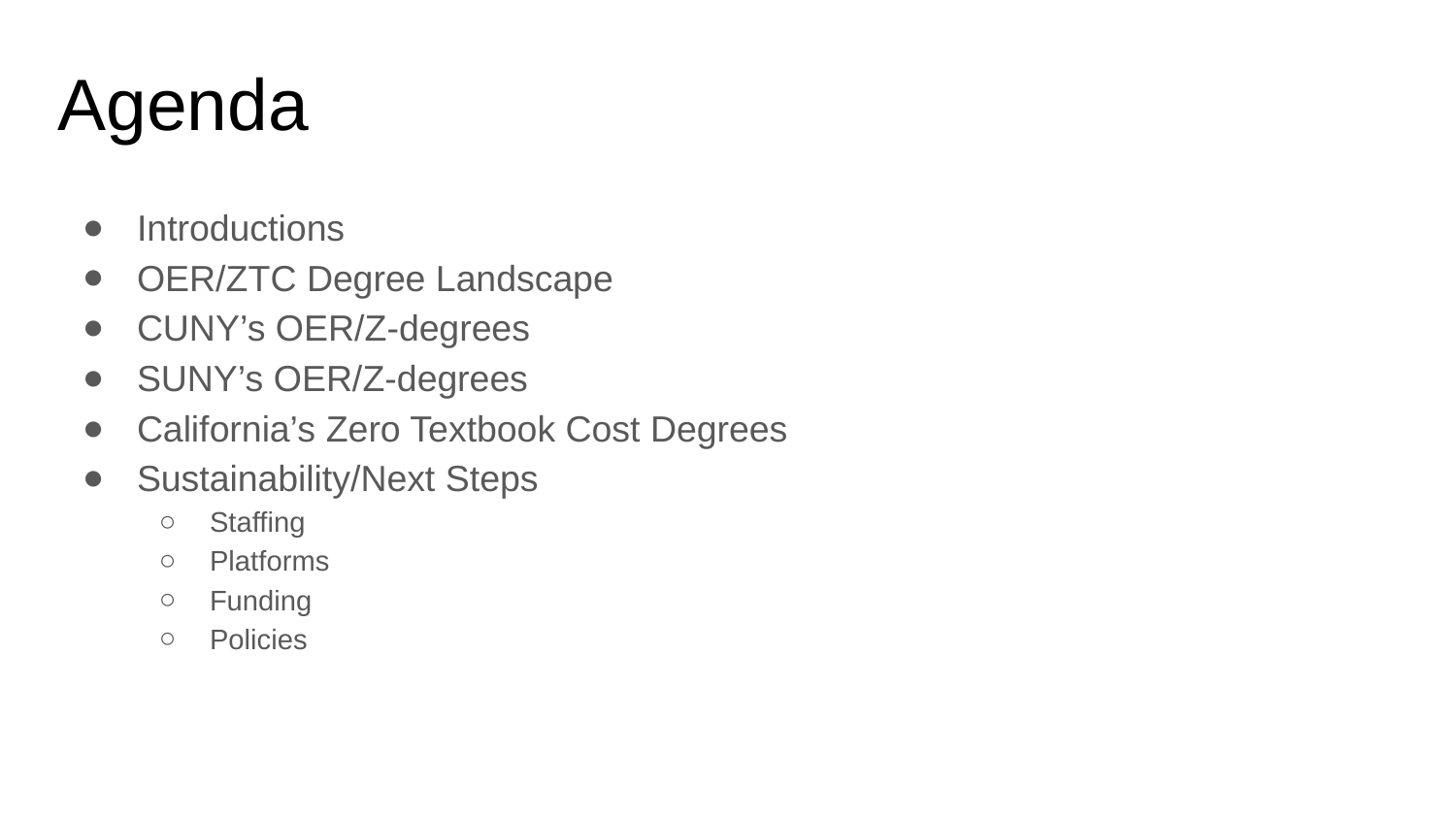

# Agenda
Introductions
OER/ZTC Degree Landscape
CUNY’s OER/Z-degrees
SUNY’s OER/Z-degrees
California’s Zero Textbook Cost Degrees
Sustainability/Next Steps
Staffing
Platforms
Funding
Policies